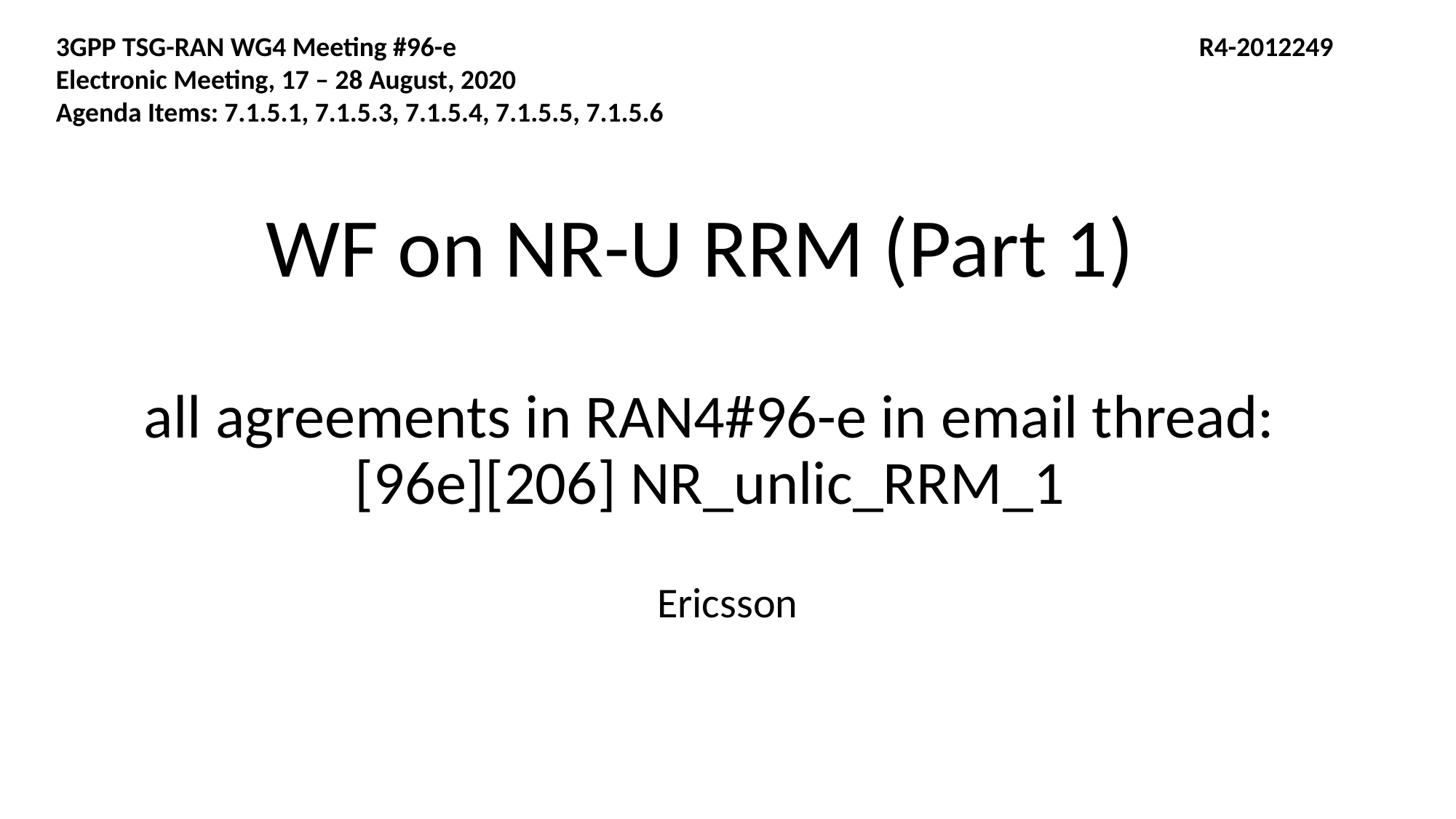

3GPP TSG-RAN WG4 Meeting #96-e                                                                                                                        R4-2012249
Electronic Meeting, 17 – 28 August, 2020
Agenda Items: 7.1.5.1, 7.1.5.3, 7.1.5.4, 7.1.5.5, 7.1.5.6
# WF on NR-U RRM (Part 1) all agreements in RAN4#96-e in email thread: [96e][206] NR_unlic_RRM_1
Ericsson